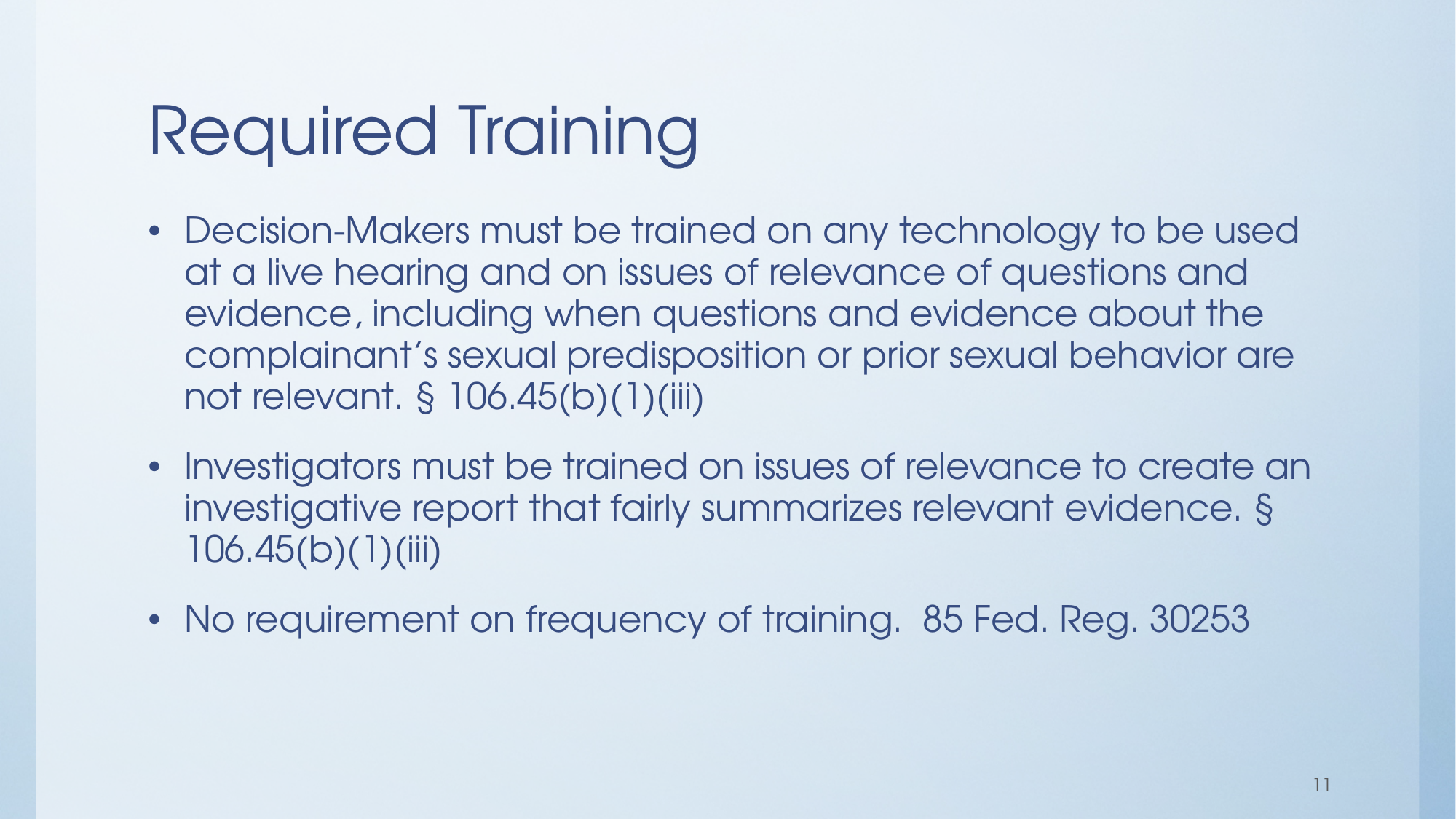

# Required Training
Decision-Makers must be trained on any technology to be used at a live hearing and on issues of relevance of questions and evidence, including when questions and evidence about the complainant’s sexual predisposition or prior sexual behavior are not relevant. § 106.45(b)(1)(iii)
Investigators must be trained on issues of relevance to create an investigative report that fairly summarizes relevant evidence. § 106.45(b)(1)(iii)
No requirement on frequency of training.  85 Fed. Reg. 30253

11